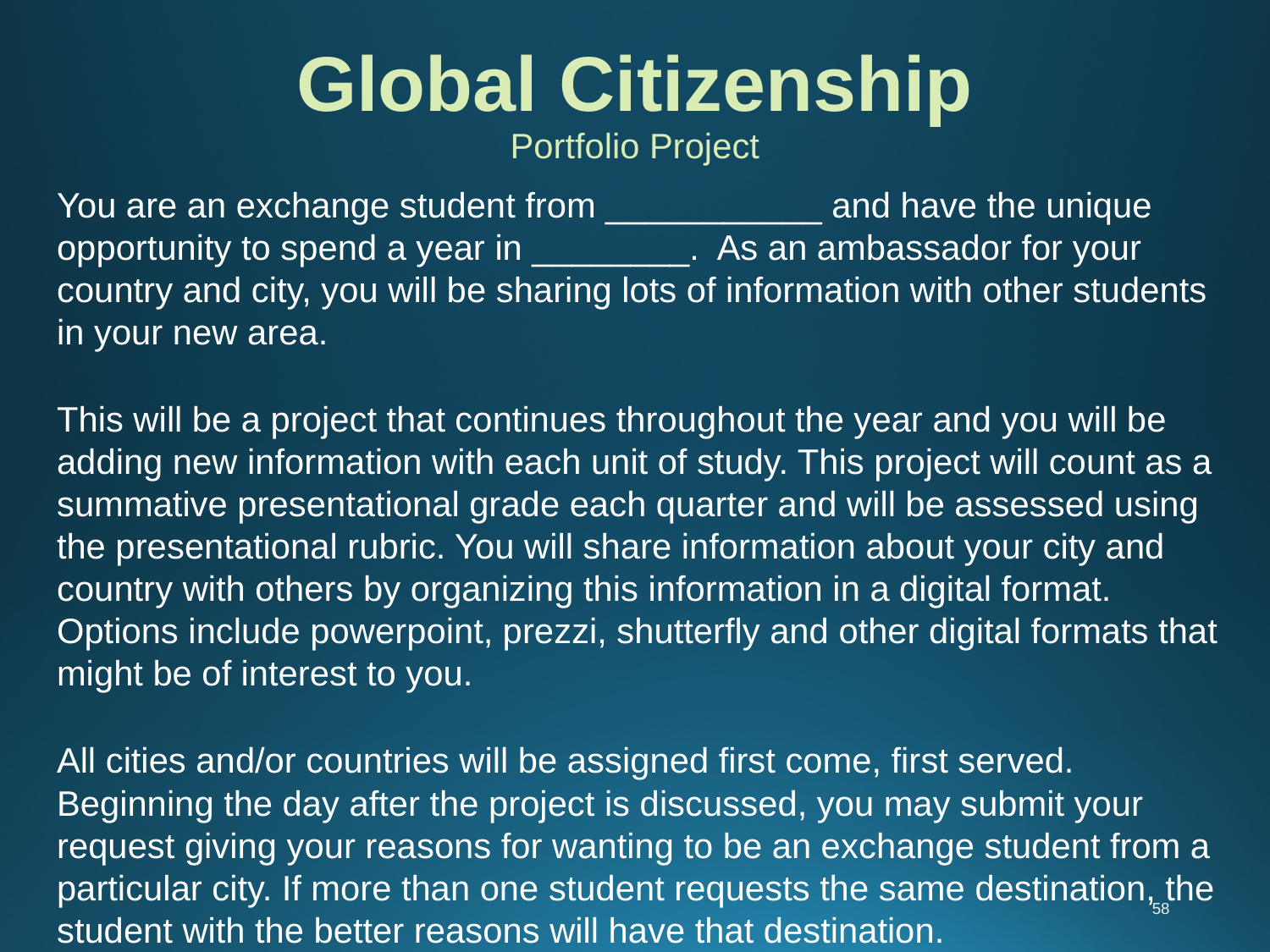

# Global Citizenship Portfolio Project
You are an exchange student from ___________ and have the unique opportunity to spend a year in ________.  As an ambassador for your country and city, you will be sharing lots of information with other students in your new area.

This will be a project that continues throughout the year and you will be adding new information with each unit of study. This project will count as a summative presentational grade each quarter and will be assessed using the presentational rubric. You will share information about your city and country with others by organizing this information in a digital format. Options include powerpoint, prezzi, shutterfly and other digital formats that might be of interest to you.

All cities and/or countries will be assigned first come, first served. Beginning the day after the project is discussed, you may submit your request giving your reasons for wanting to be an exchange student from a particular city. If more than one student requests the same destination, the student with the better reasons will have that destination.
58